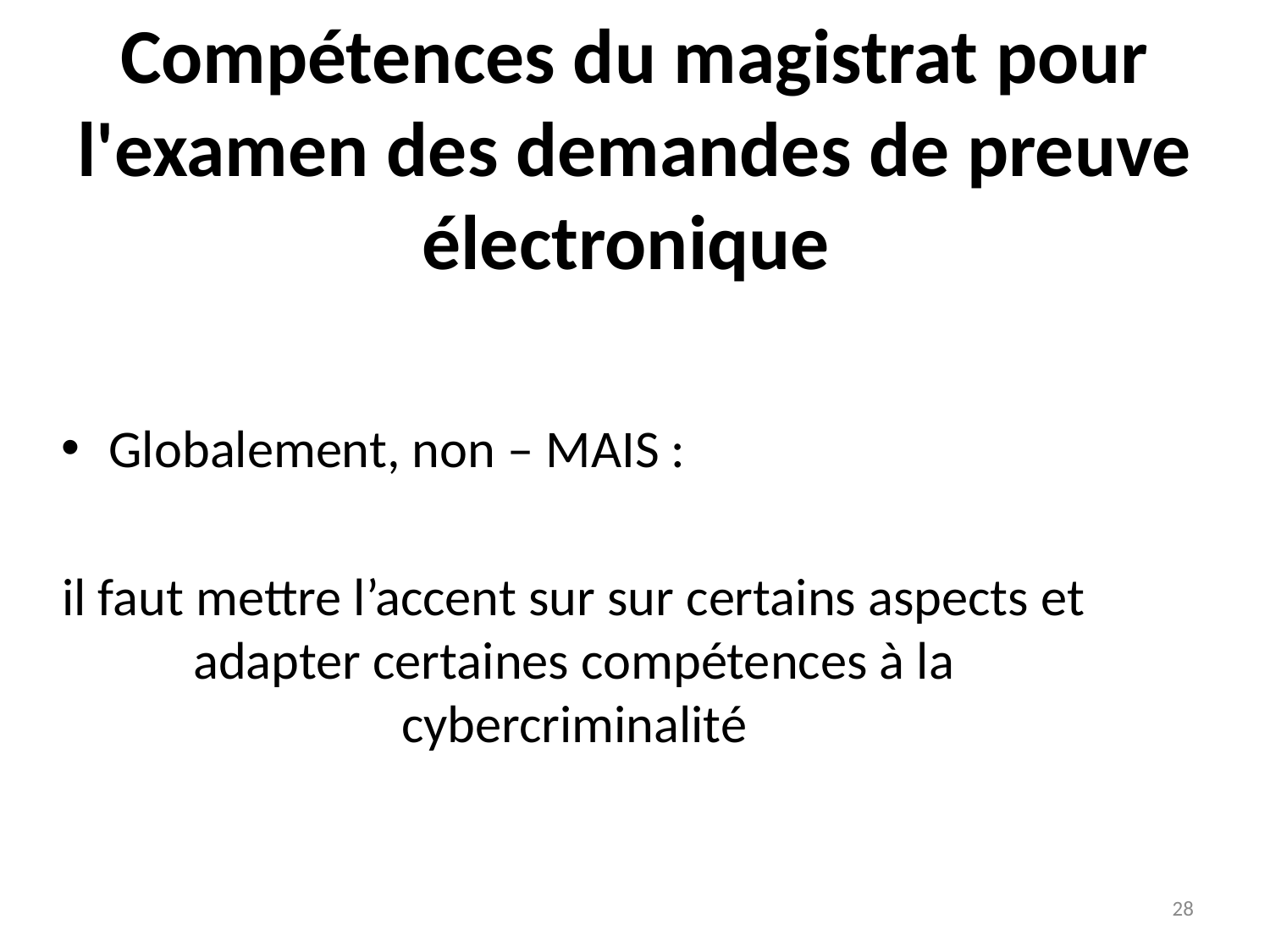

# Compétences du magistrat pour l'examen des demandes de preuve électronique

Globalement, non – MAIS :

il faut mettre l’accent sur sur certains aspects et adapter certaines compétences à la cybercriminalité
28